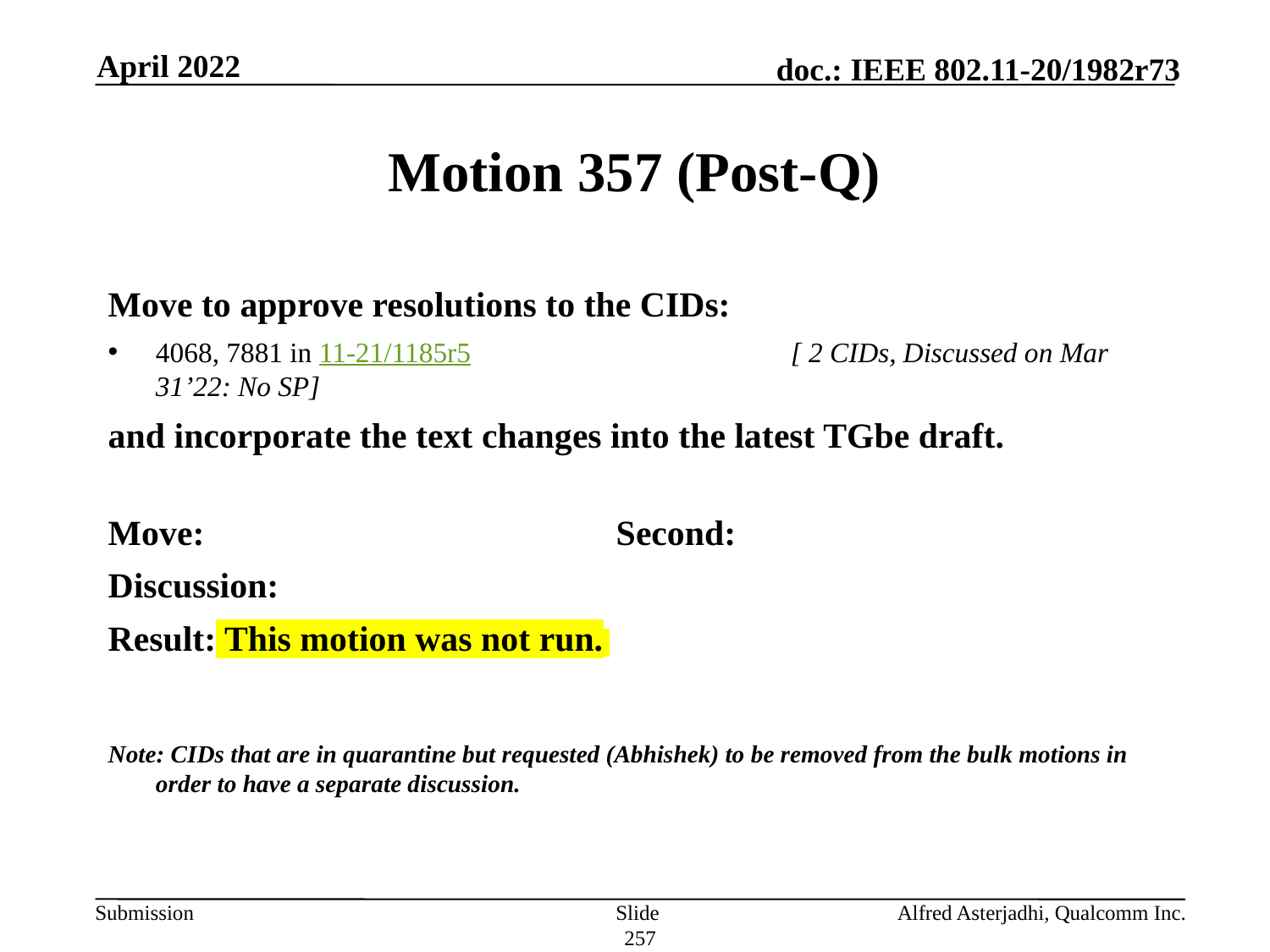

April 2022
# Motion 357 (Post-Q)
Move to approve resolutions to the CIDs:
4068, 7881 in 11-21/1185r5 			[ 2 CIDs, Discussed on Mar 31’22: No SP]
and incorporate the text changes into the latest TGbe draft.

Move: 				Second:
Discussion:
Result: This motion was not run.

Note: CIDs that are in quarantine but requested (Abhishek) to be removed from the bulk motions in order to have a separate discussion.

Slide 257
Alfred Asterjadhi, Qualcomm Inc.